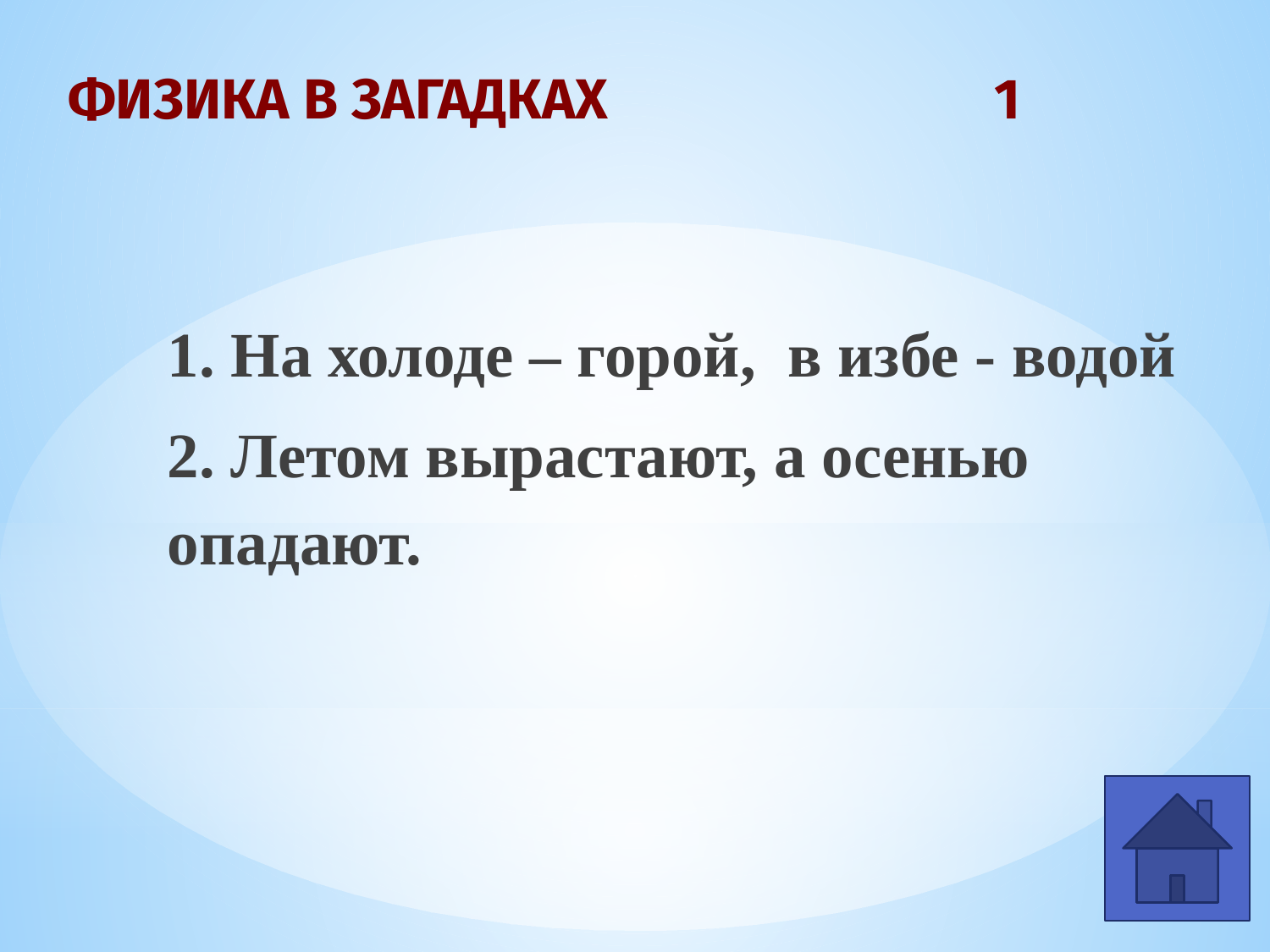

# ФИЗИКА В ЗАГАДКАХ                             1
1. На холоде – горой,  в избе - водой
2. Летом вырастают, а осенью опадают.